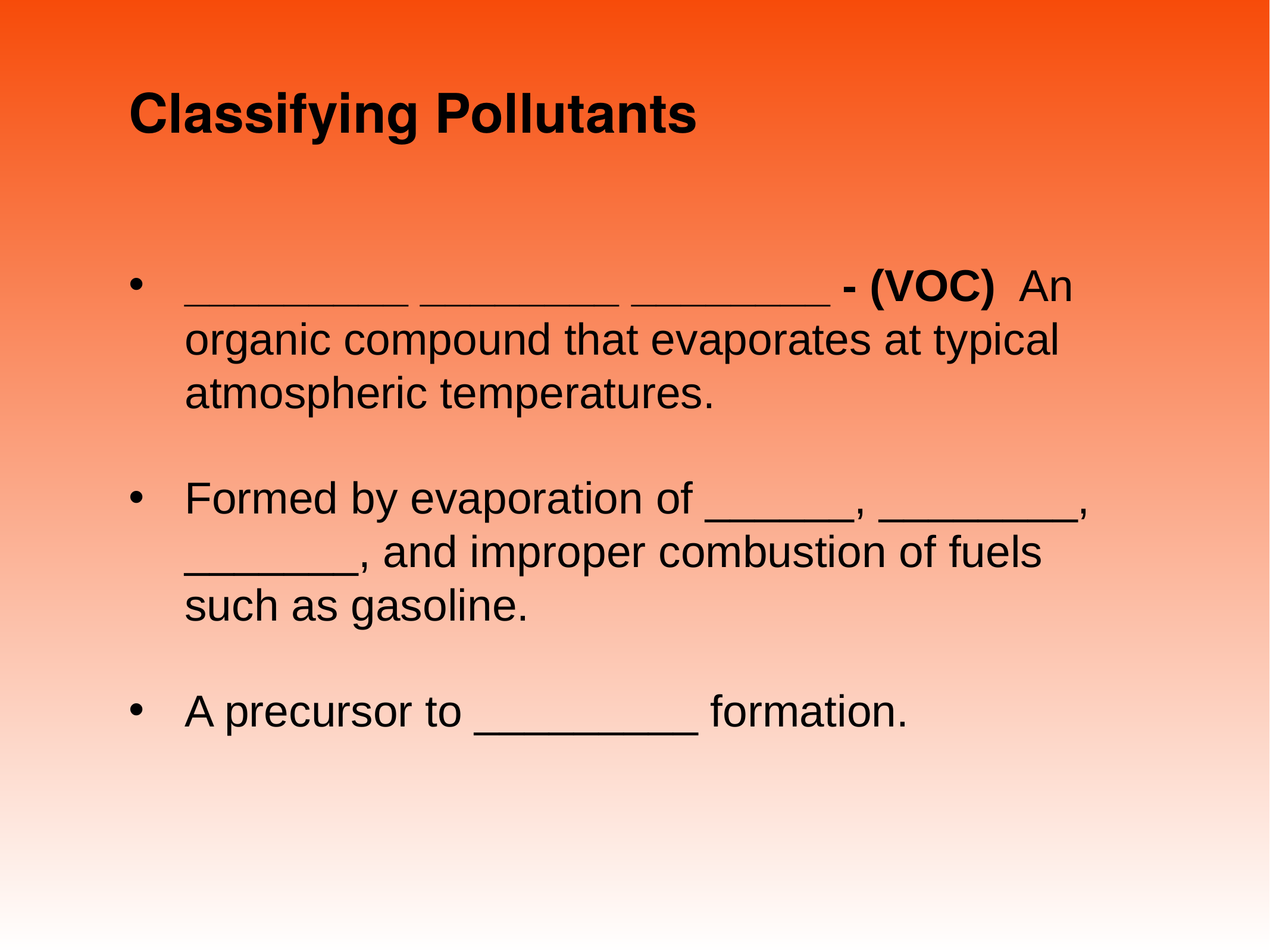

# Classifying Pollutants
_________ ________ ________ - (VOC)  An organic compound that evaporates at typical atmospheric temperatures.
Formed by evaporation of ______, ________, _______, and improper combustion of fuels such as gasoline.
A precursor to _________ formation.